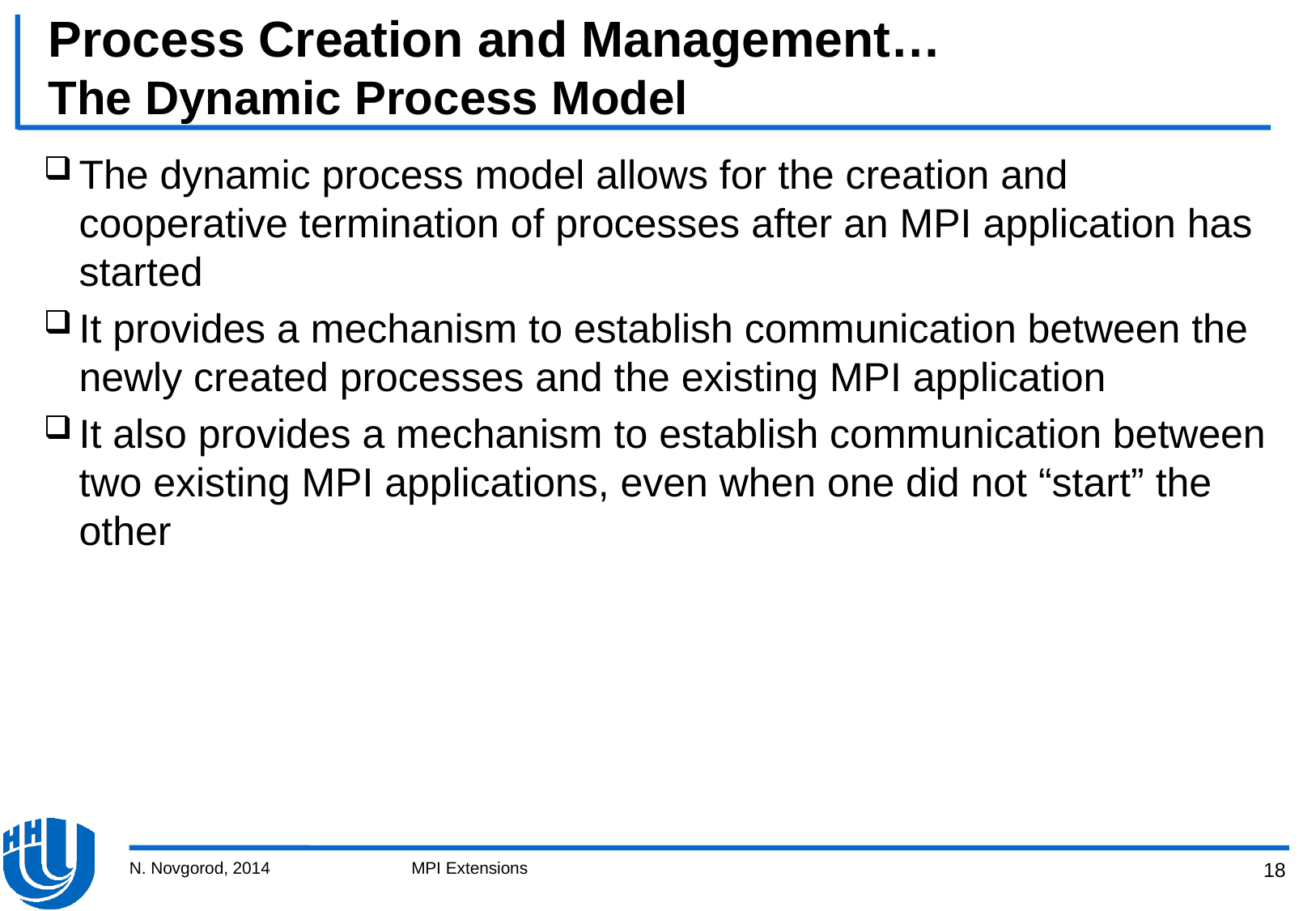

# Process Creation and Management… The Dynamic Process Model
The dynamic process model allows for the creation and cooperative termination of processes after an MPI application has started
It provides a mechanism to establish communication between the newly created processes and the existing MPI application
It also provides a mechanism to establish communication between two existing MPI applications, even when one did not “start” the other
N. Novgorod, 2014
MPI Extensions
18